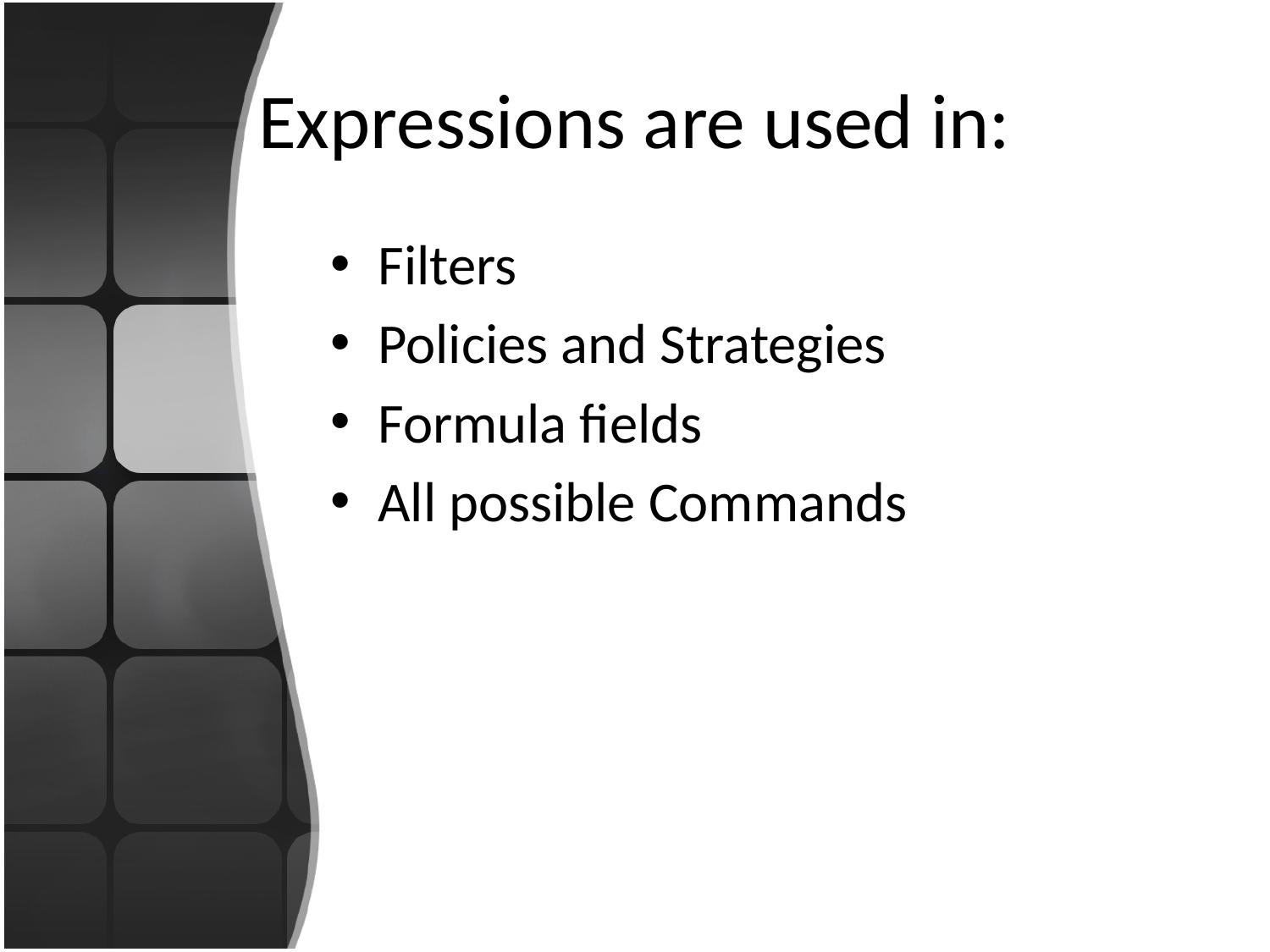

# Expressions are used in:
Filters
Policies and Strategies
Formula fields
All possible Commands